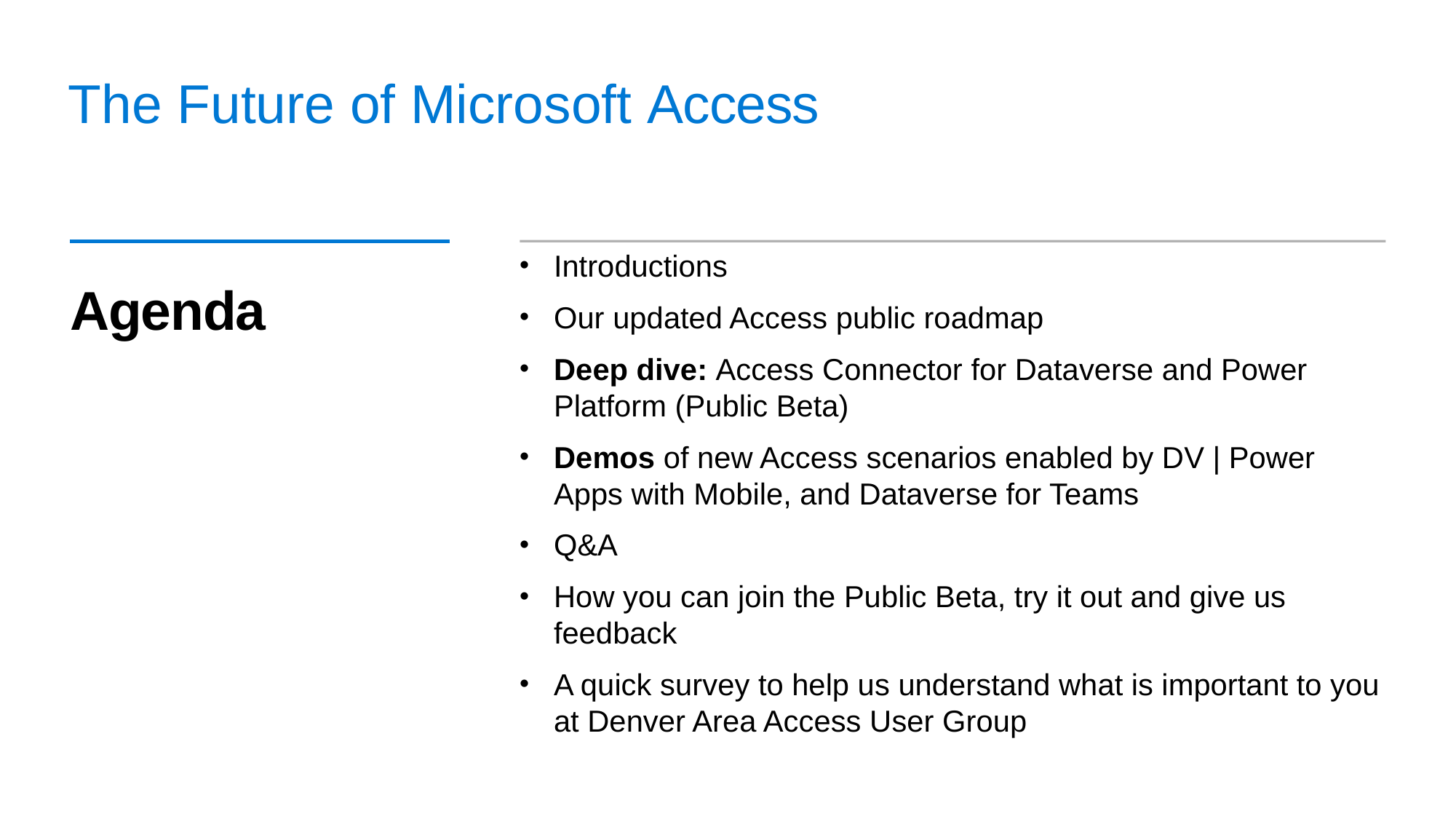

The Future of Microsoft Access
Introductions
Our updated Access public roadmap
Deep dive: Access Connector for Dataverse and Power Platform (Public Beta)
Demos of new Access scenarios enabled by DV | Power Apps with Mobile, and Dataverse for Teams
Q&A
How you can join the Public Beta, try it out and give us feedback
A quick survey to help us understand what is important to you at Denver Area Access User Group
# Agenda